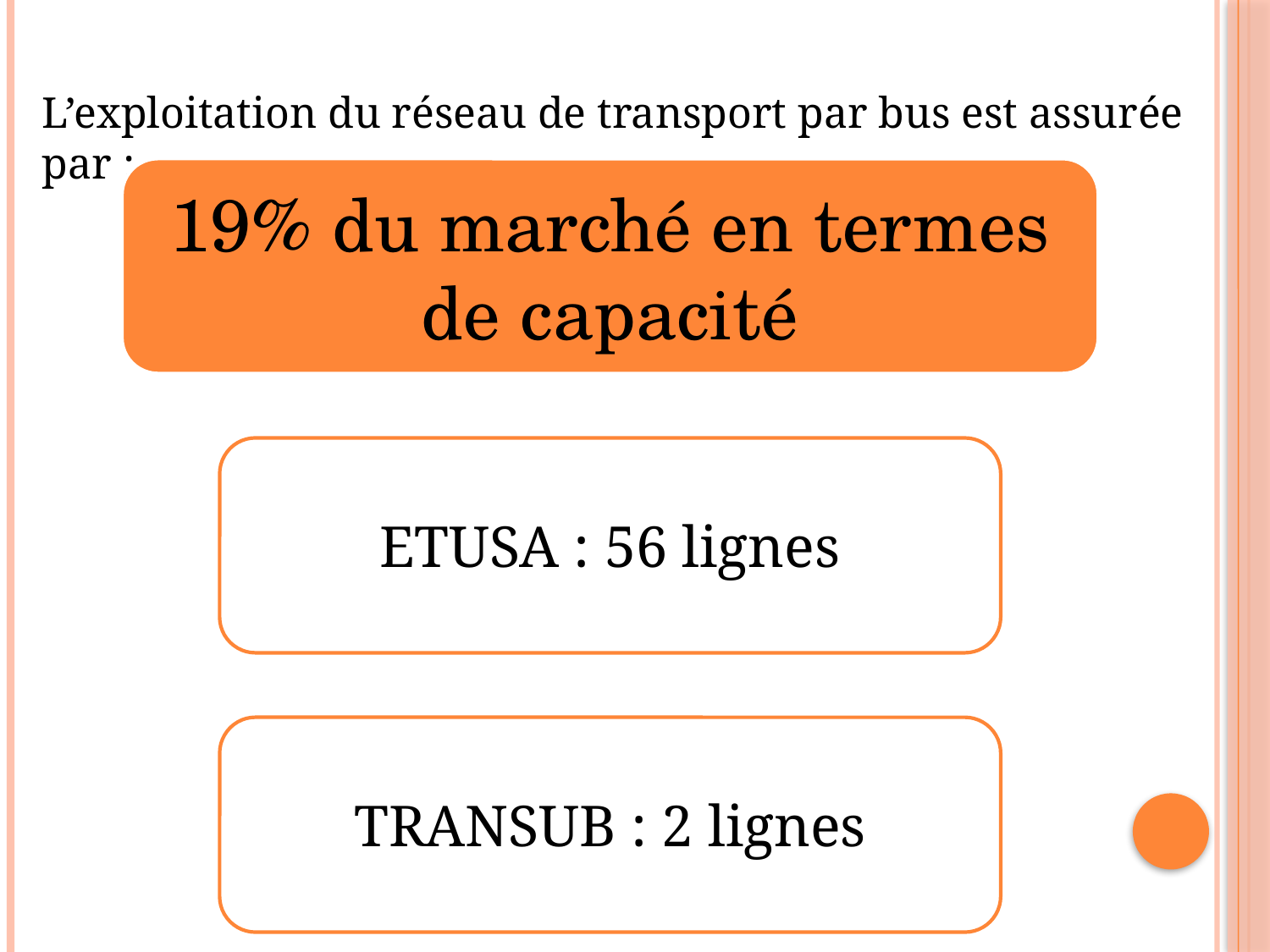

L’exploitation du réseau de transport par bus est assurée par :

19% du marché en termes de capacité
ETUSA : 56 lignes
TRANSUB : 2 lignes